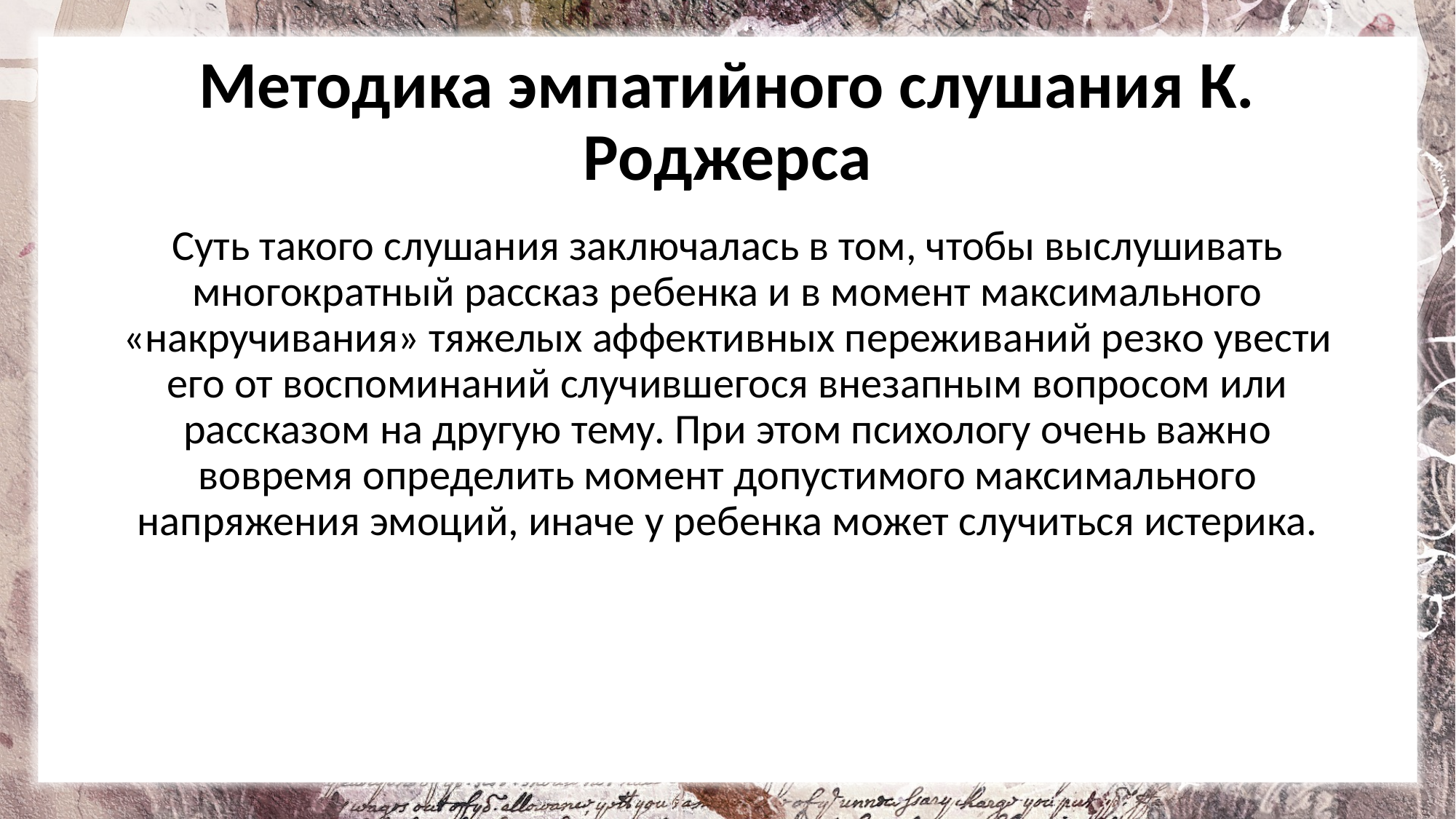

# Методика эмпатийного слушания К. Роджерса
Суть такого слушания заключалась в том, чтобы выслушивать многократный рассказ ребенка и в момент максимального «накручивания» тяжелых аффективных переживаний резко увести его от воспоминаний случившегося внезапным вопросом или рассказом на другую тему. При этом психологу очень важно вовремя определить момент допустимого максимального напряжения эмоций, иначе у ребенка может случиться истерика.